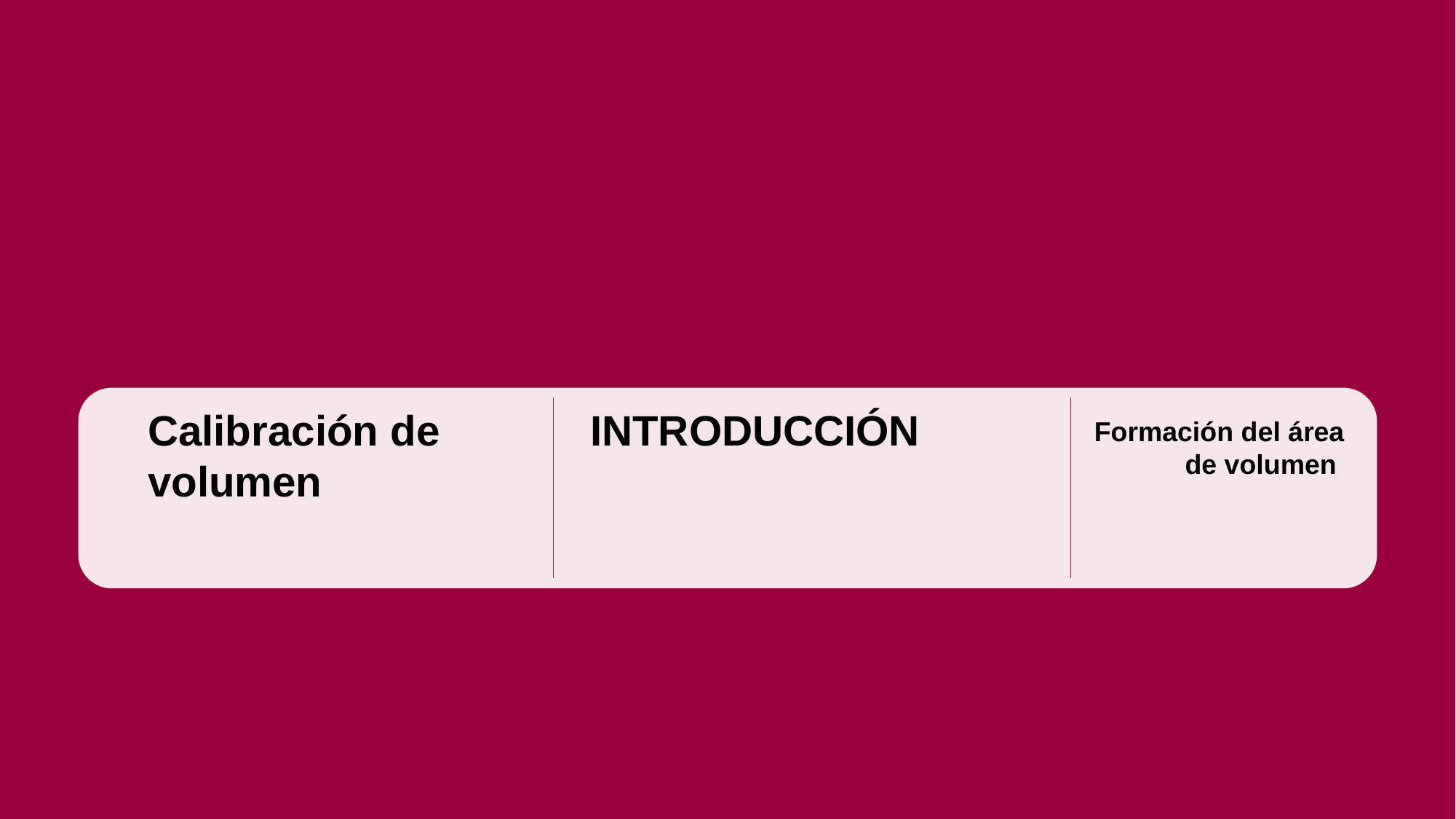

Calibración de volumen
INTRODUCCIÓN
Formación del área de volumen